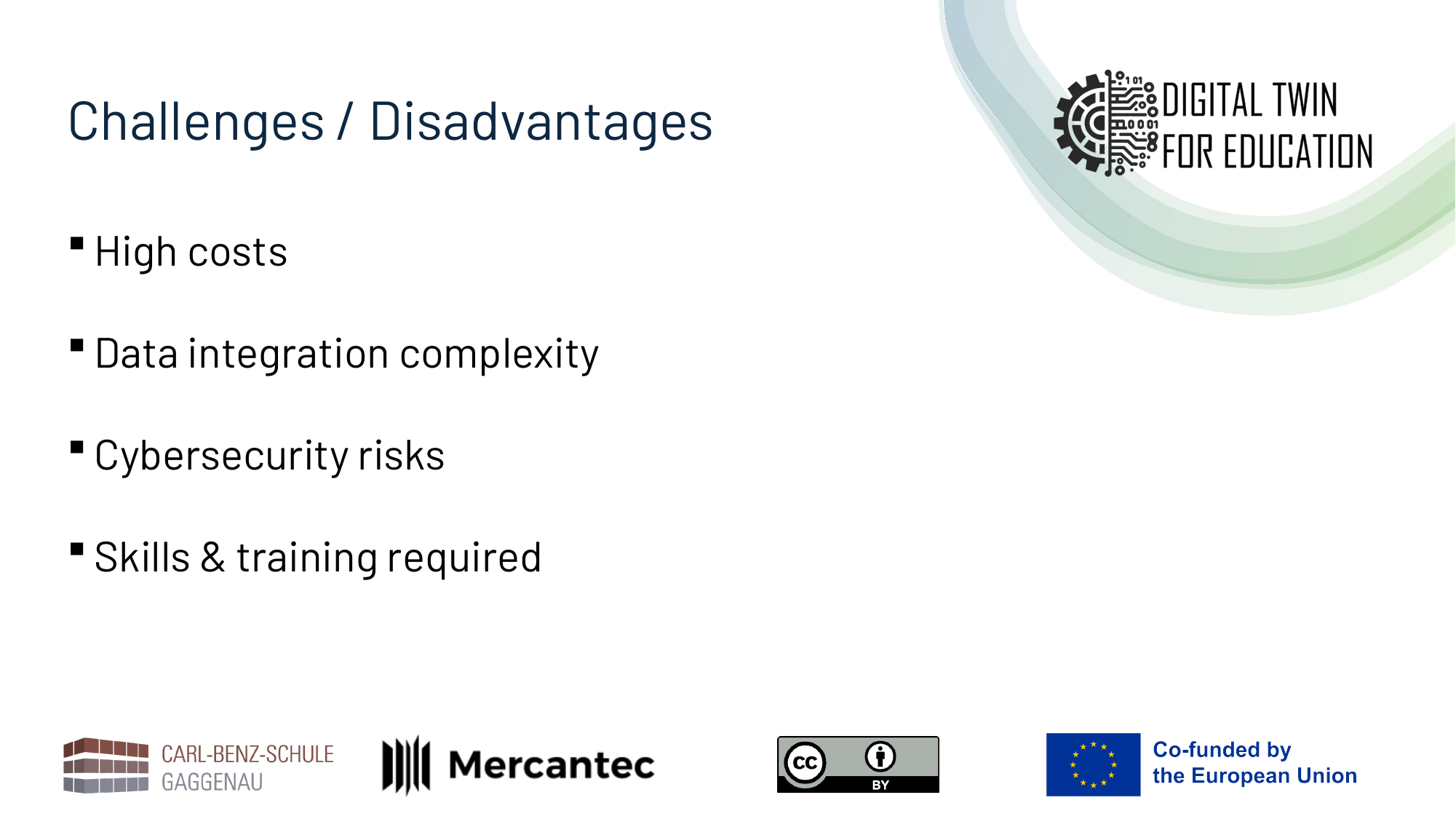

# Challenges / Disadvantages
High costs

Data integration complexity

Cybersecurity risks

Skills & training required